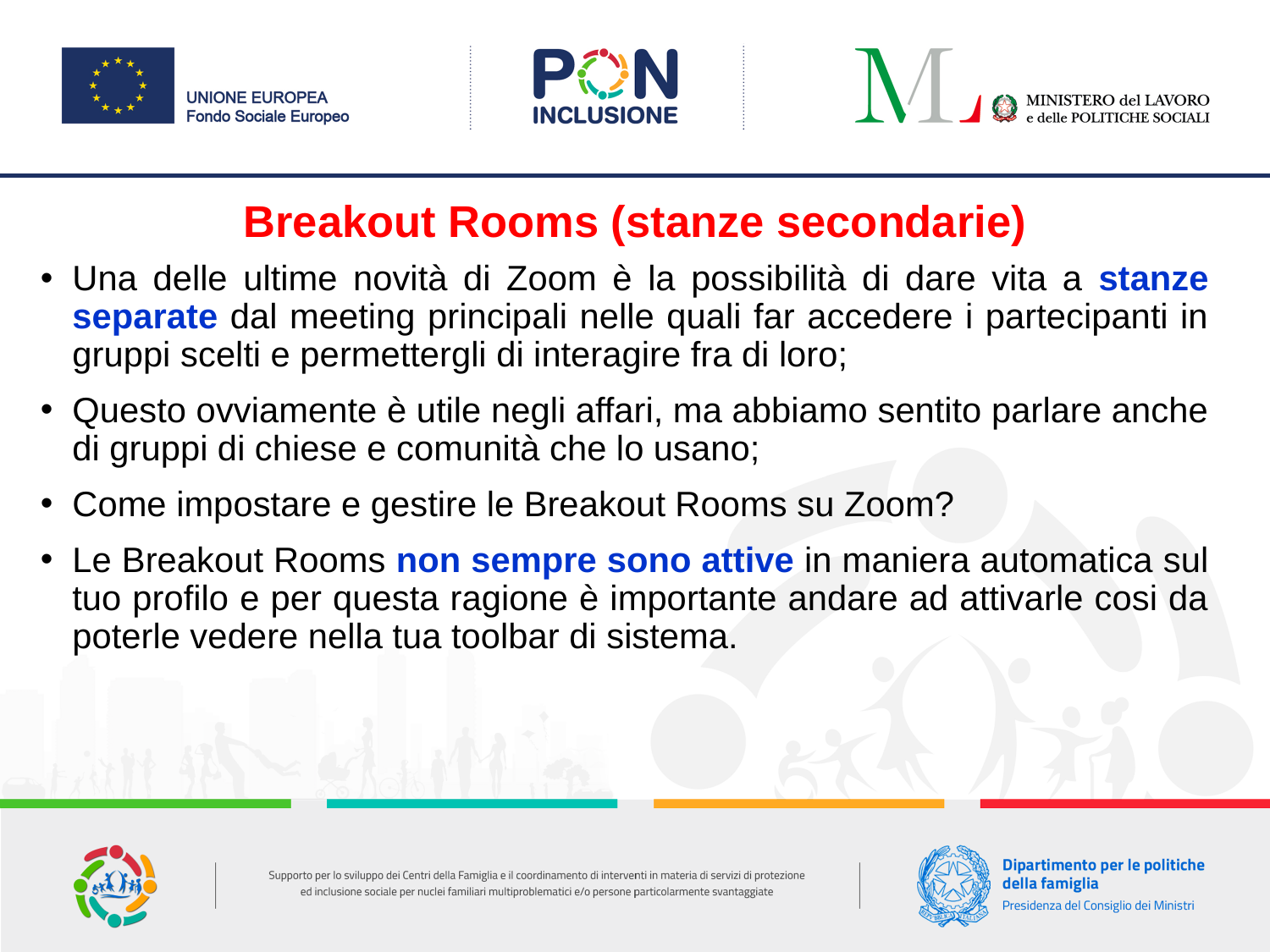

# Breakout Rooms (stanze secondarie)
Una delle ultime novità di Zoom è la possibilità di dare vita a stanze separate dal meeting principali nelle quali far accedere i partecipanti in gruppi scelti e permettergli di interagire fra di loro;
Questo ovviamente è utile negli affari, ma abbiamo sentito parlare anche di gruppi di chiese e comunità che lo usano;
Come impostare e gestire le Breakout Rooms su Zoom?
Le Breakout Rooms non sempre sono attive in maniera automatica sul tuo profilo e per questa ragione è importante andare ad attivarle cosi da poterle vedere nella tua toolbar di sistema.